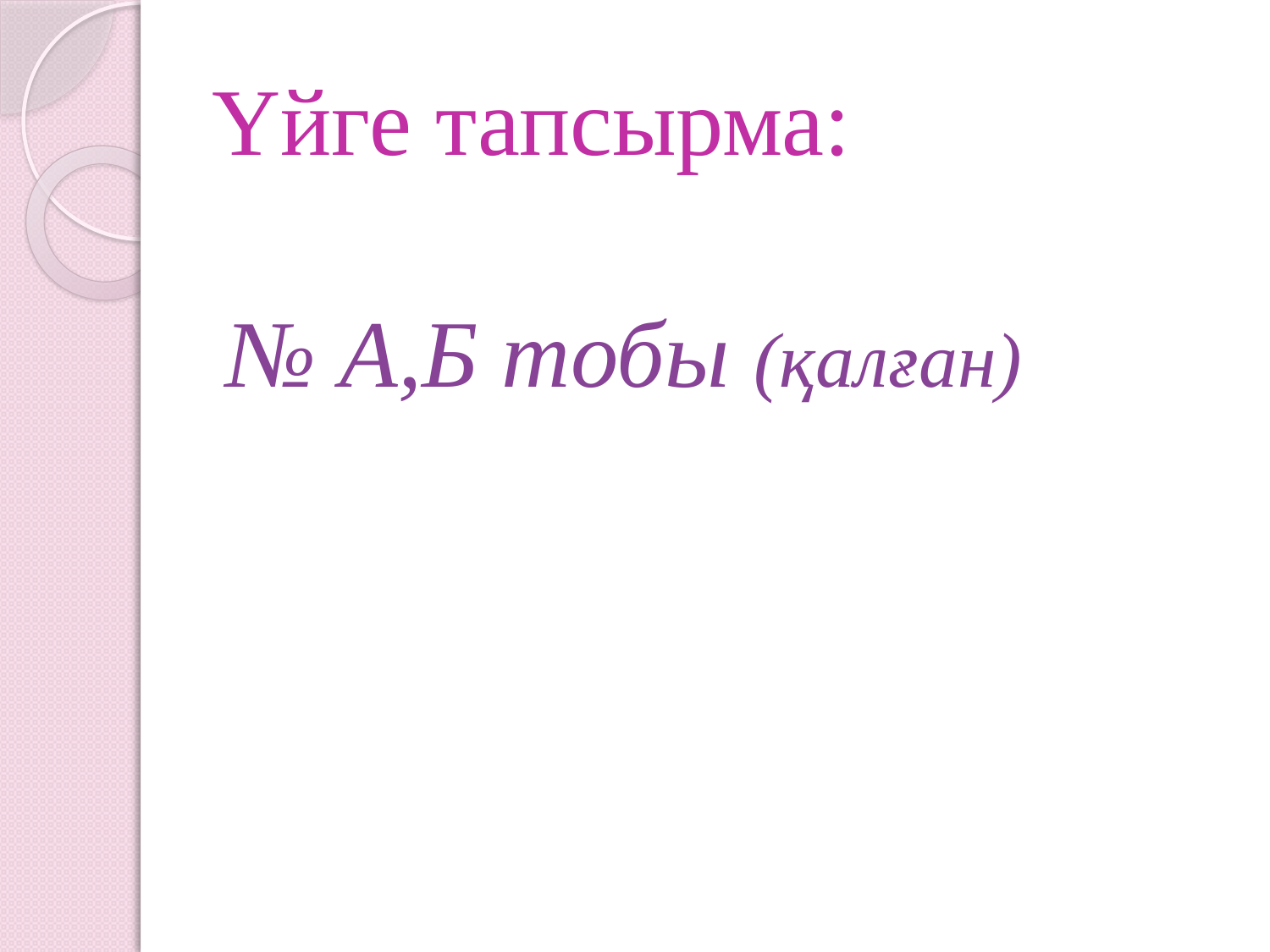

# Үйге тапсырма:
 № А,Б тобы (қалған)